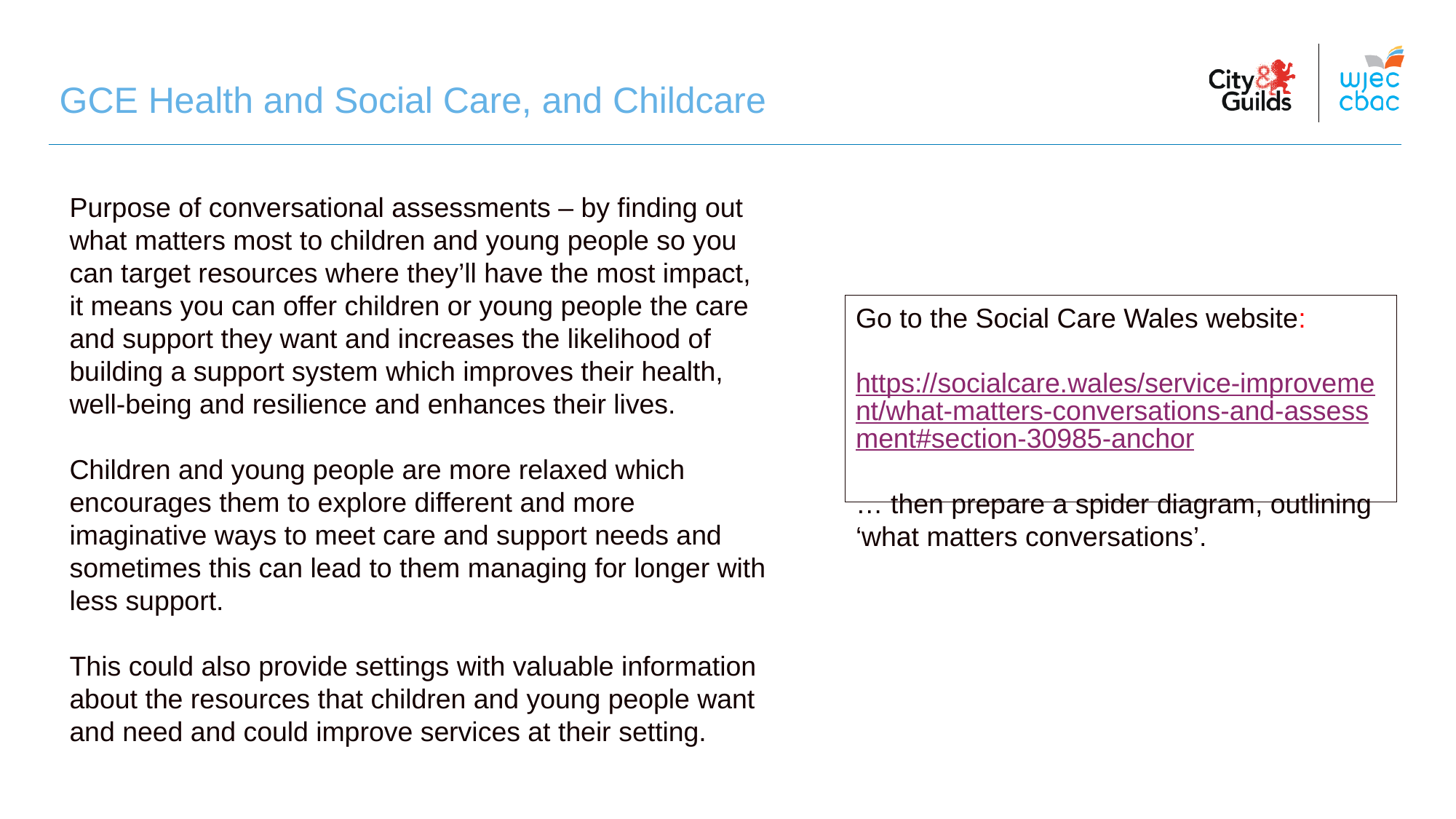

# GCE Health and Social Care, and Childcare
Purpose of conversational assessments – by finding out what matters most to children and young people so you can target resources where they’ll have the most impact, it means you can offer children or young people the care and support they want and increases the likelihood of building a support system which improves their health, well-being and resilience and enhances their lives.

Children and young people are more relaxed which encourages them to explore different and more imaginative ways to meet care and support needs and sometimes this can lead to them managing for longer with less support.

This could also provide settings with valuable information about the resources that children and young people want and need and could improve services at their setting.
Go to the Social Care Wales website:

https://socialcare.wales/service-improvement/what-matters-conversations-and-assessment#section-30985-anchor

… then prepare a spider diagram, outlining ‘what matters conversations’.